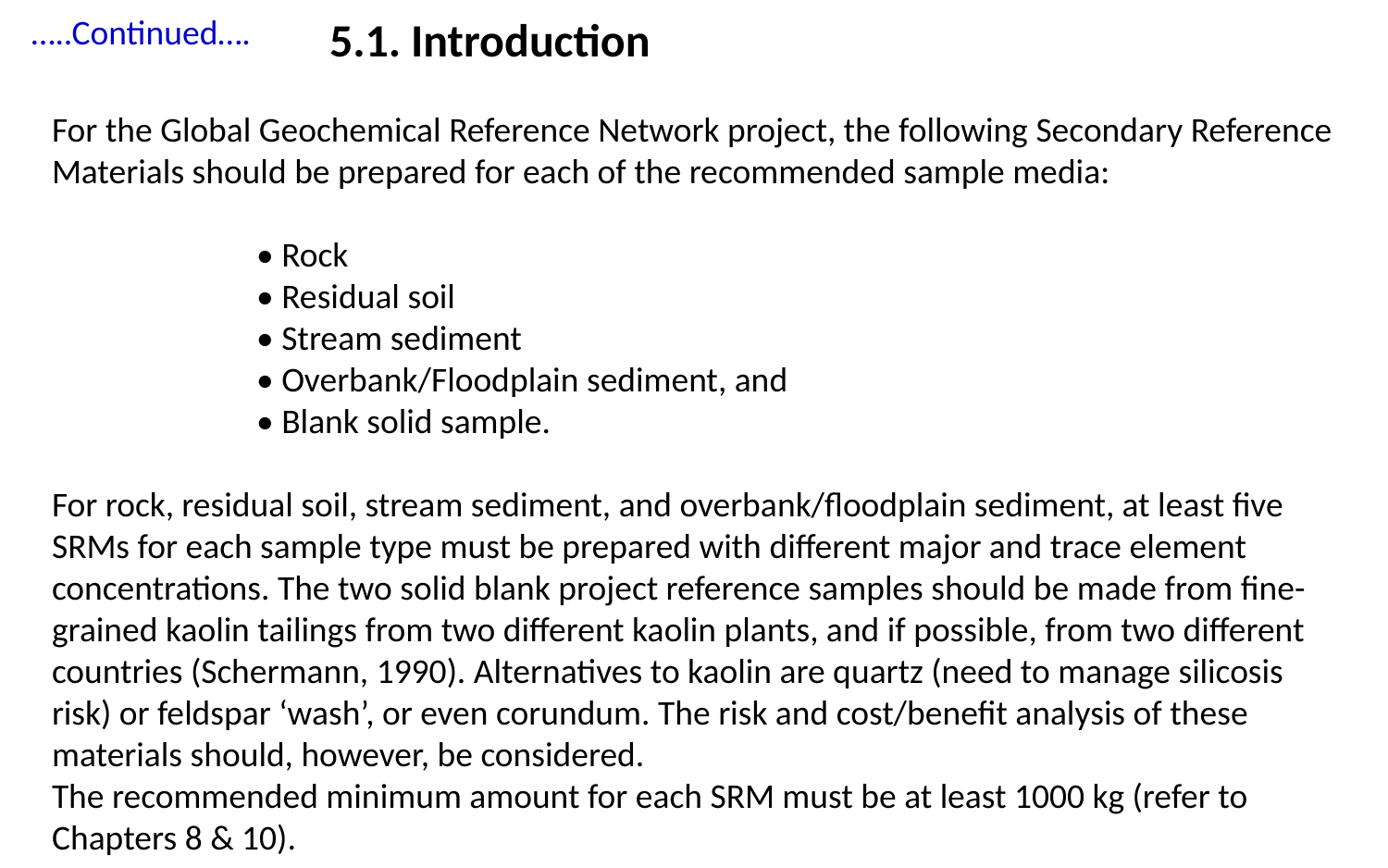

…..Continued….
		5.1. Introduction

For the Global Geochemical Reference Network project, the following Secondary Reference Materials should be prepared for each of the recommended sample media:

• Rock
• Residual soil
• Stream sediment
• Overbank/Floodplain sediment, and
• Blank solid sample.

For rock, residual soil, stream sediment, and overbank/floodplain sediment, at least five SRMs for each sample type must be prepared with different major and trace element concentrations. The two solid blank project reference samples should be made from fine-grained kaolin tailings from two different kaolin plants, and if possible, from two different countries (Schermann, 1990). Alternatives to kaolin are quartz (need to manage silicosis risk) or feldspar ‘wash’, or even corundum. The risk and cost/benefit analysis of these materials should, however, be considered.
The recommended minimum amount for each SRM must be at least 1000 kg (refer to Chapters 8 & 10).